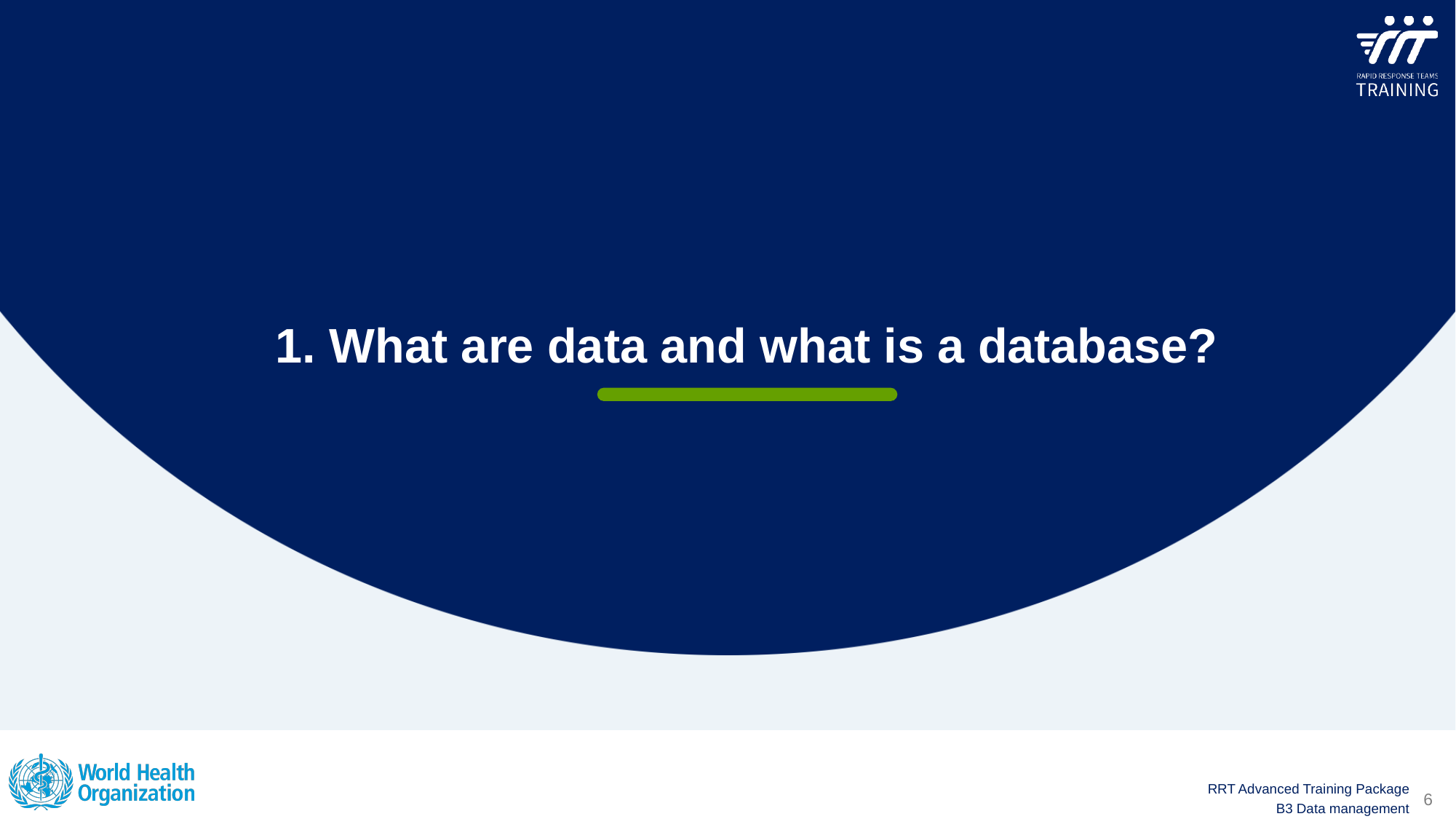

1. What are data and what is a database?